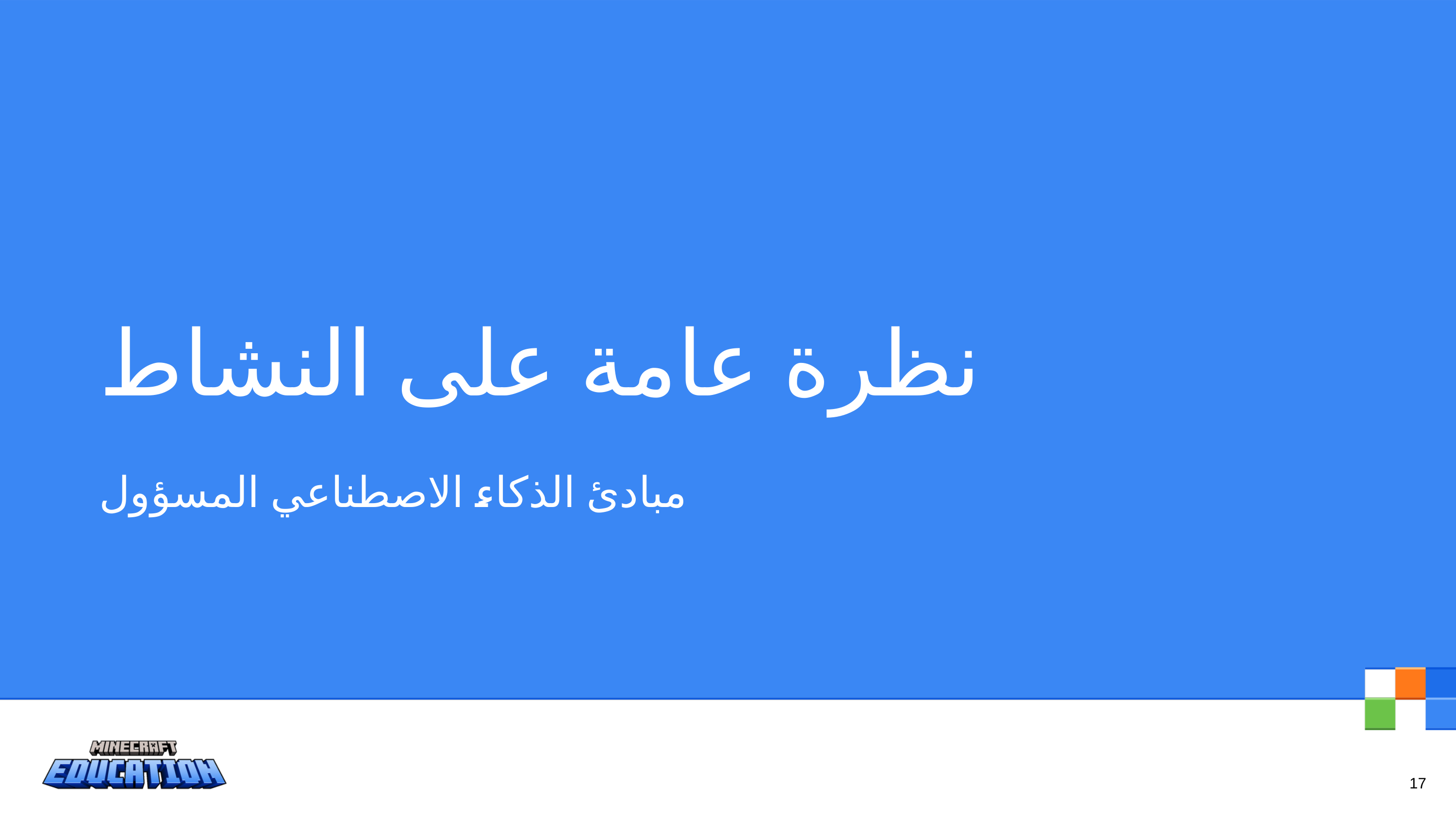

نظرة عامة على النشاط
مبادئ الذكاء الاصطناعي المسؤول

17